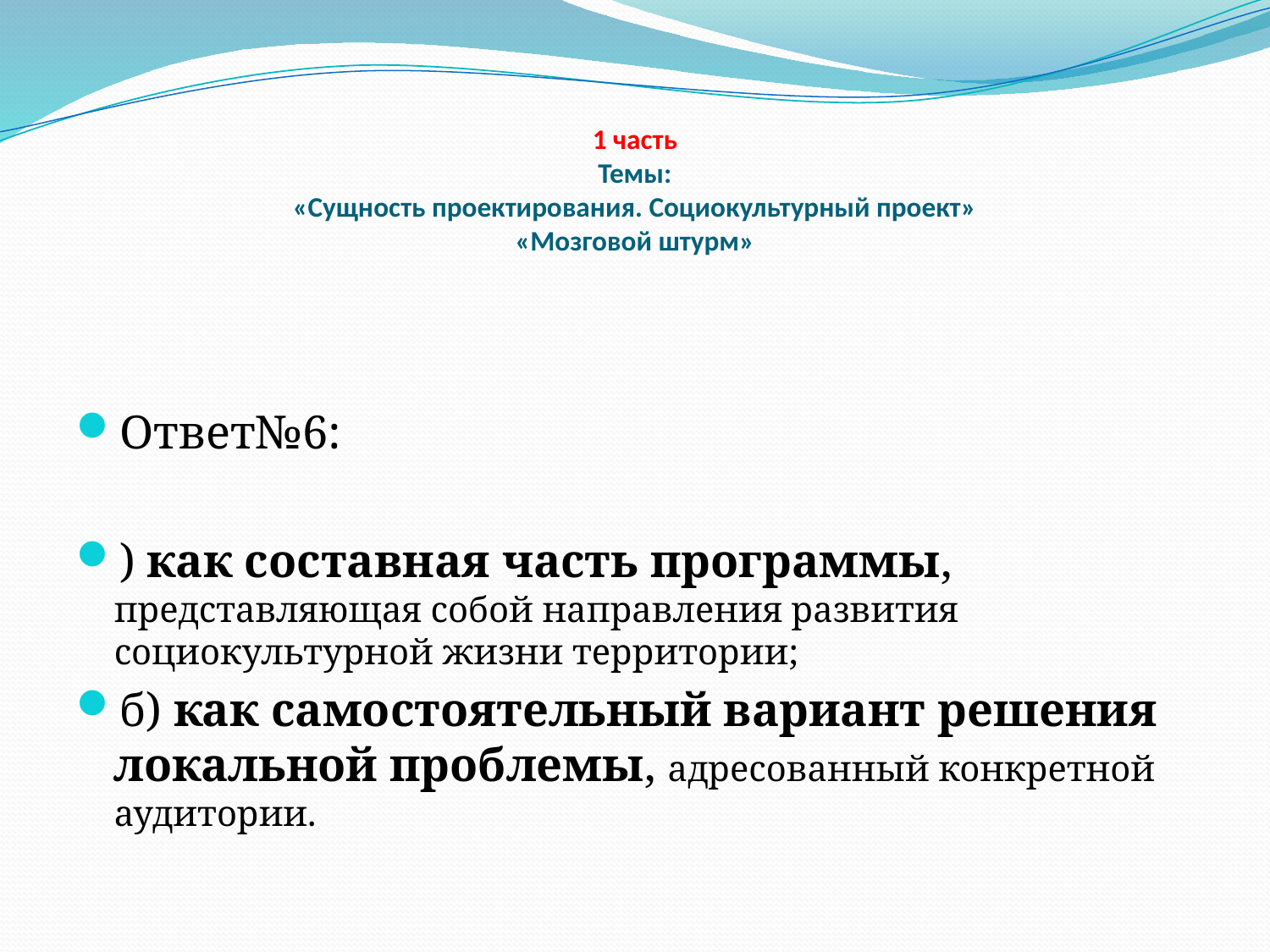

# 1 часть Темы: «Сущность проектирования. Социокультурный проект» «Мозговой штурм»

Ответ№6:

) как составная часть программы, представляющая собой направления развития социокультурной жизни территории;
б) как самостоятельный вариант решения локальной проблемы, адресованный конкретной аудитории.